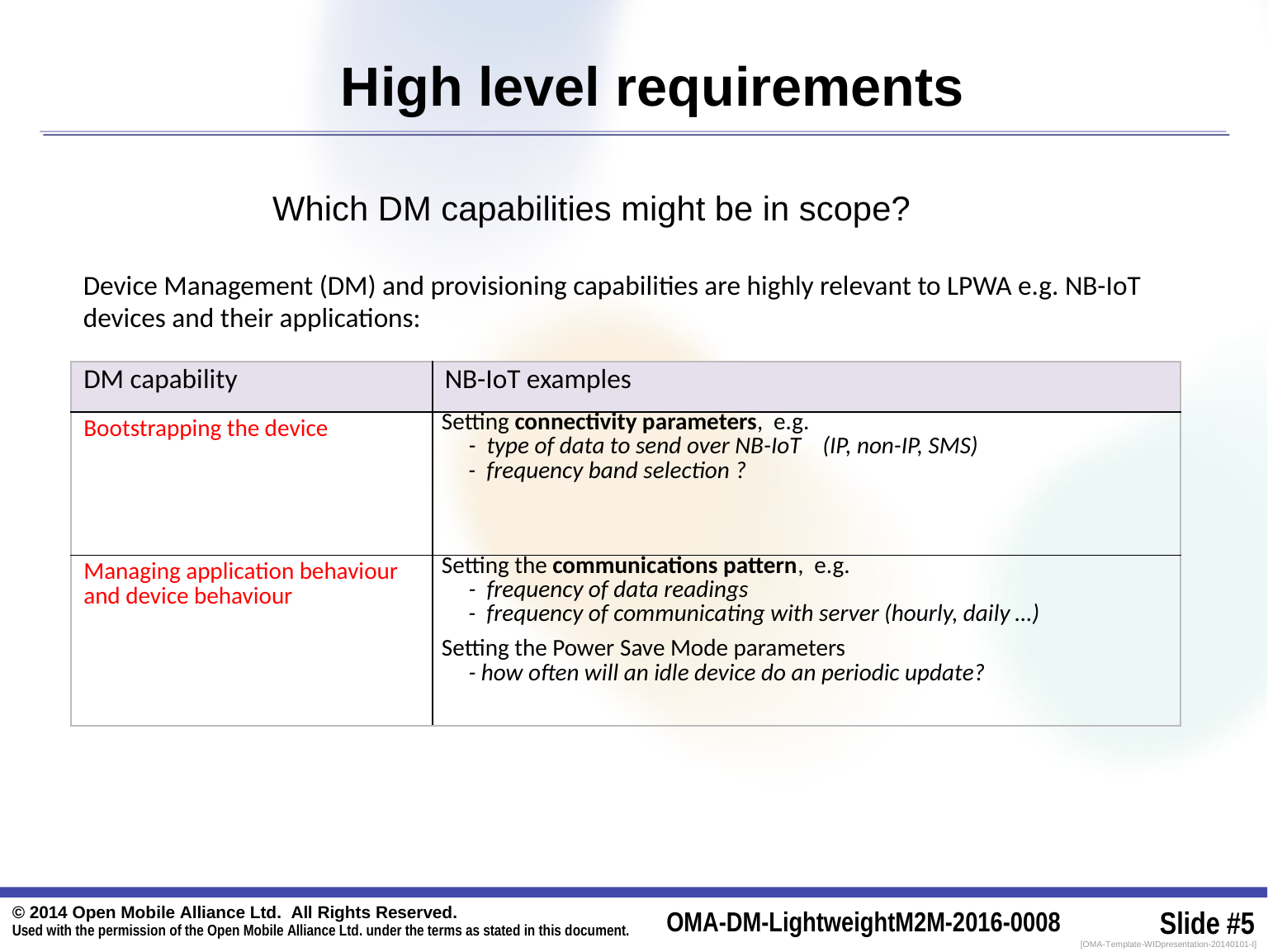

# High level requirements
Which DM capabilities might be in scope?
Device Management (DM) and provisioning capabilities are highly relevant to LPWA e.g. NB-IoT devices and their applications:

| DM capability | NB-IoT examples |
| --- | --- |
| Bootstrapping the device | Setting connectivity parameters, e.g. - type of data to send over NB-IoT (IP, non-IP, SMS) - frequency band selection ? |
| Managing application behaviour and device behaviour | Setting the communications pattern, e.g. - frequency of data readings - frequency of communicating with server (hourly, daily …) Setting the Power Save Mode parameters - how often will an idle device do an periodic update? |

© 2014 Open Mobile Alliance Ltd.  All Rights Reserved.
Used with the permission of the Open Mobile Alliance Ltd. under the terms as stated in this document.
OMA-DM-LightweightM2M-2016-0008
Slide #5
[OMA-Template-WIDpresentation-20140101-I]